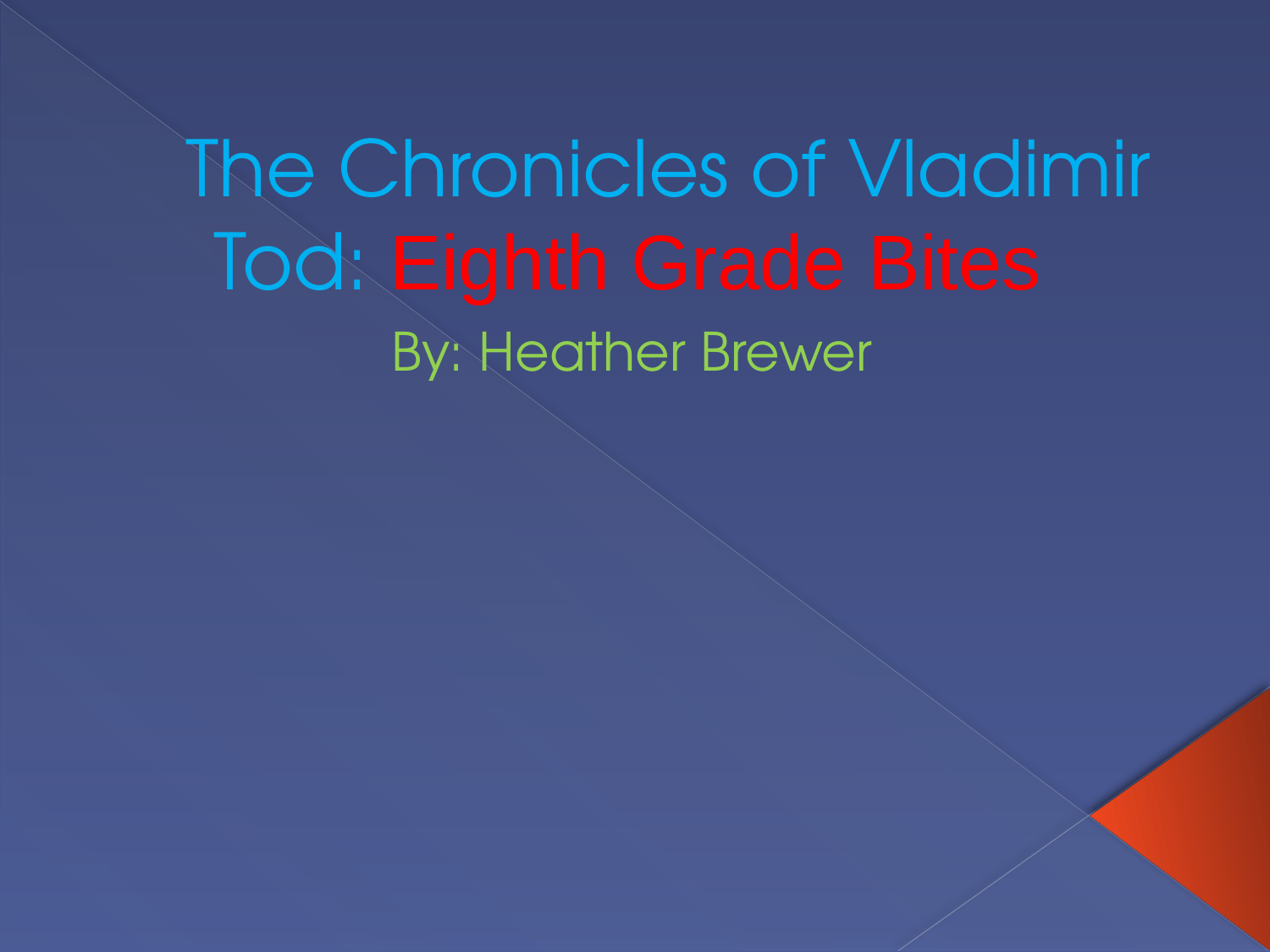

# The Chronicles of Vladimir Tod: Eighth Grade Bites
By: Heather Brewer